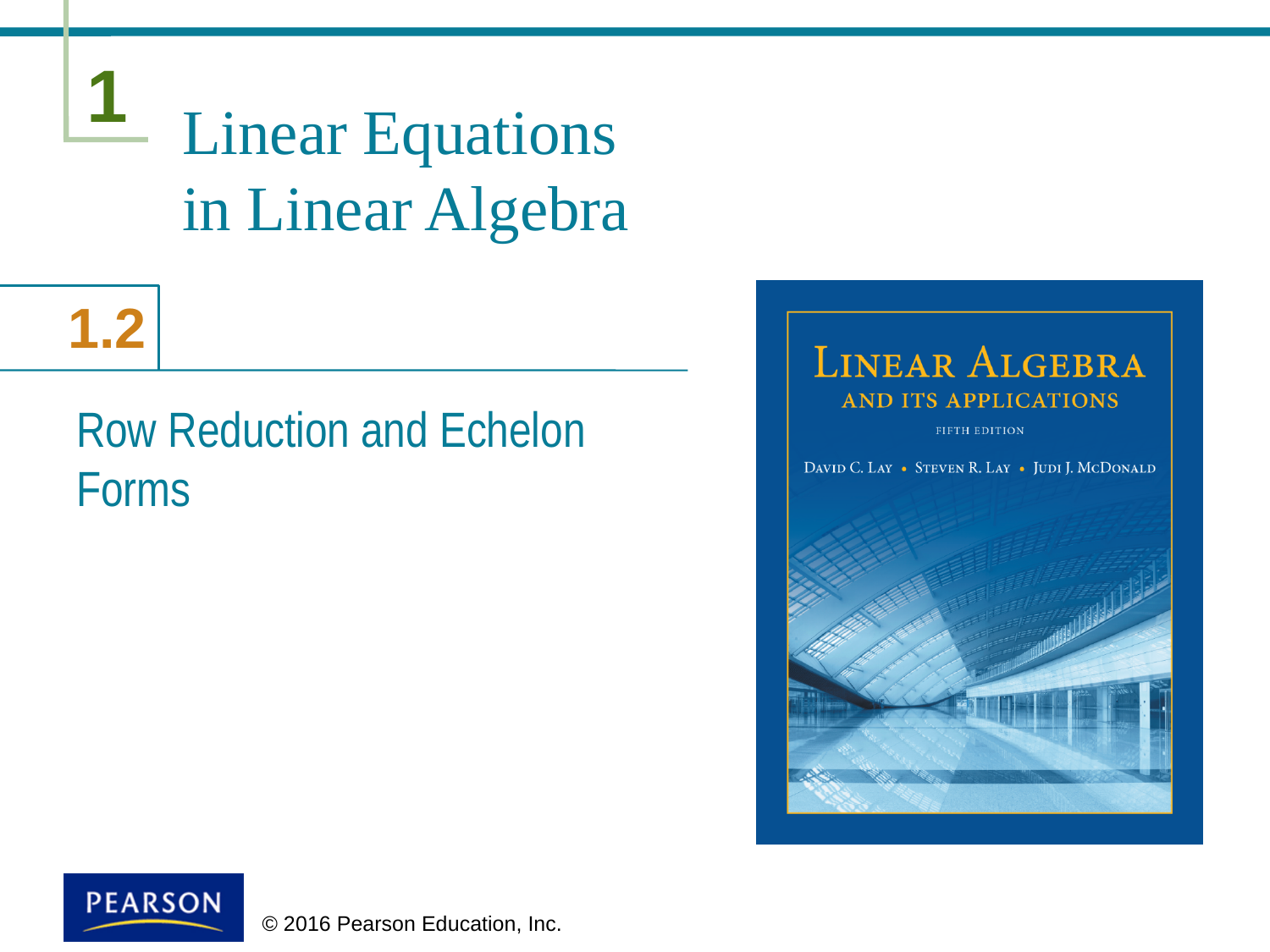

# Linear Equations in Linear Algebra
Row Reduction and Echelon Forms
 © 2016 Pearson Education, Inc.